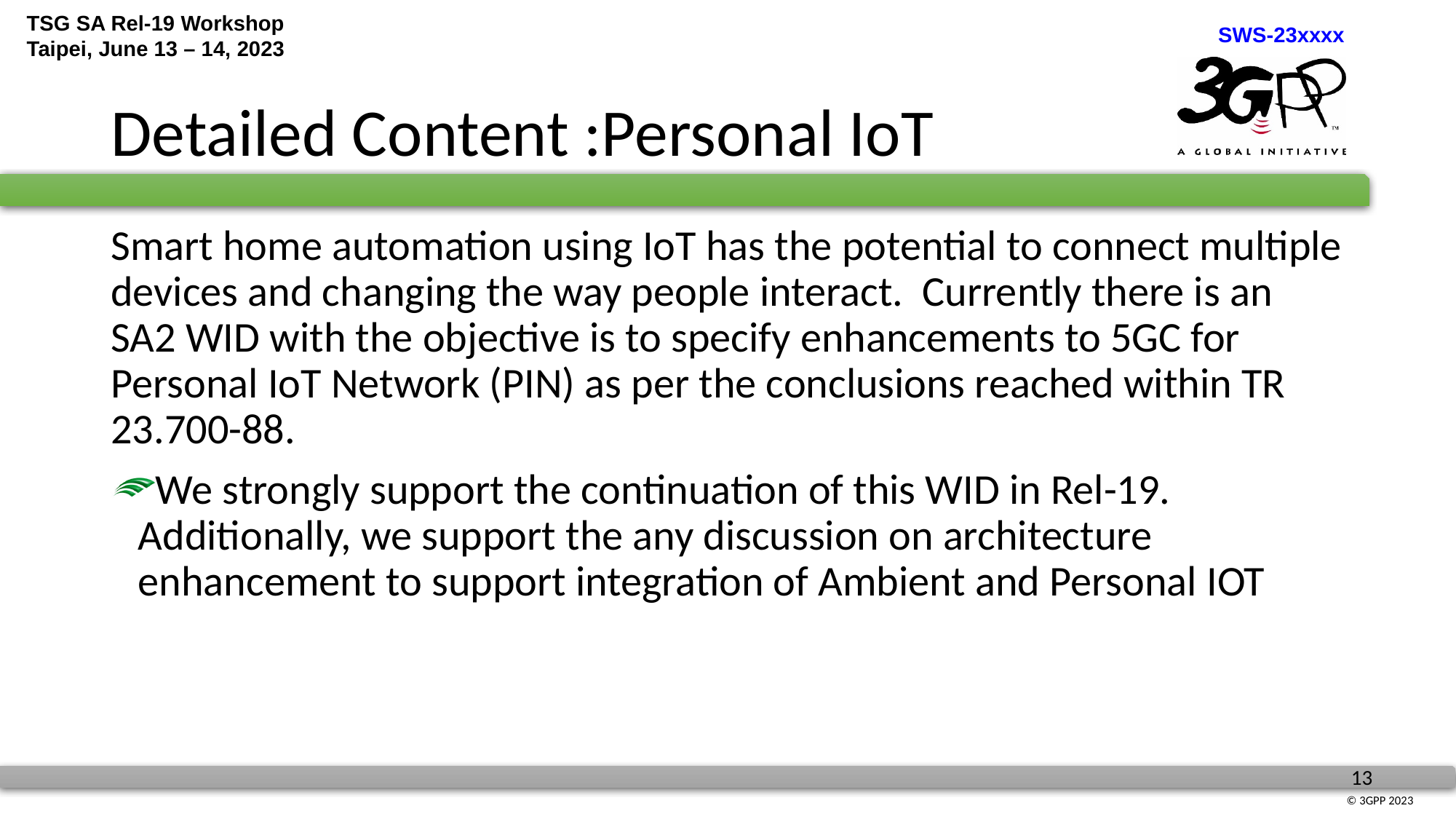

# Detailed Content :Personal IoT
Smart home automation using IoT has the potential to connect multiple devices and changing the way people interact.  Currently there is an SA2 WID with the objective is to specify enhancements to 5GC for Personal IoT Network (PIN) as per the conclusions reached within TR 23.700-88.
We strongly support the continuation of this WID in Rel-19. Additionally, we support the any discussion on architecture enhancement to support integration of Ambient and Personal IOT